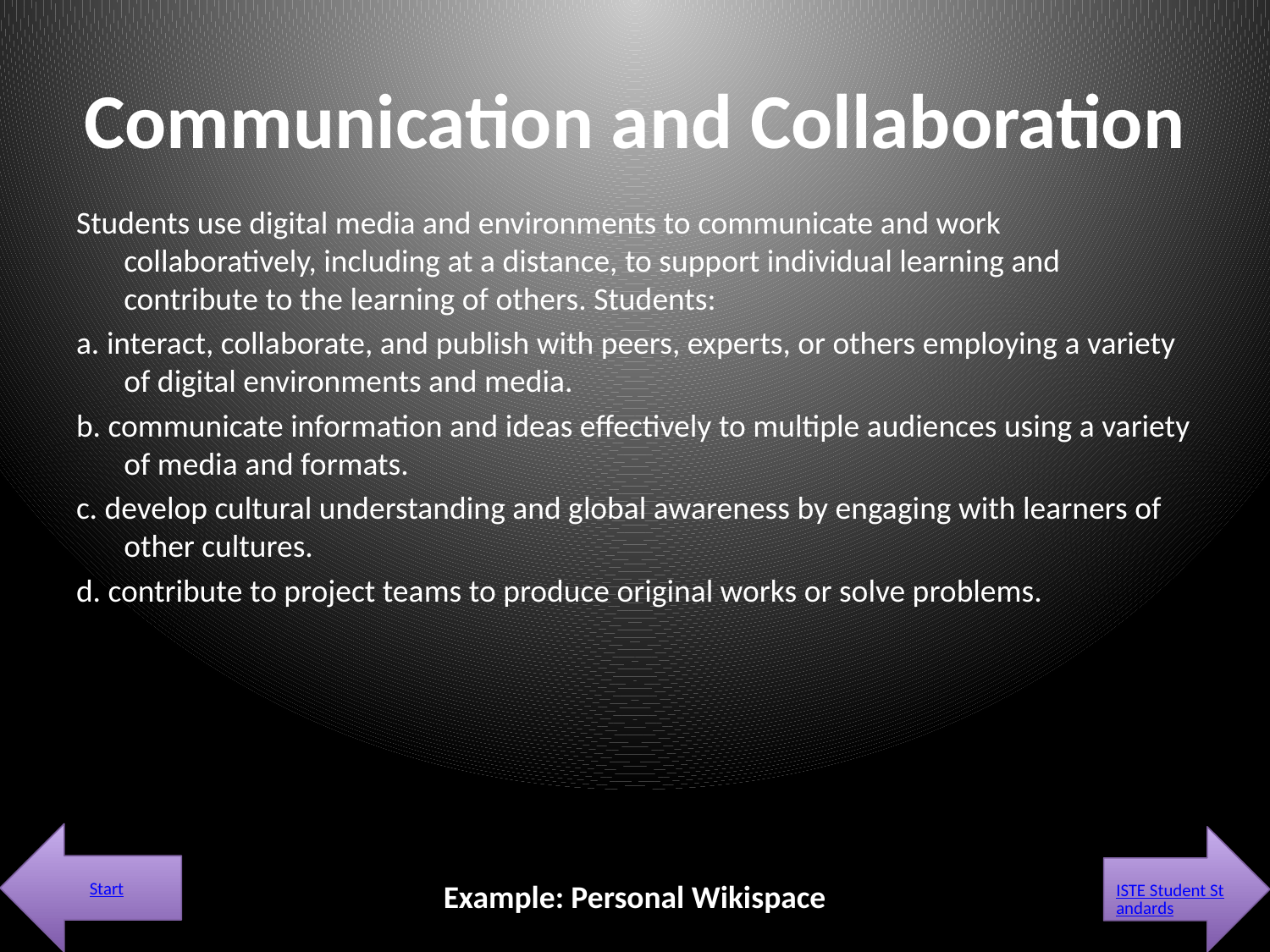

# Communication and Collaboration
Students use digital media and environments to communicate and work collaboratively, including at a distance, to support individual learning and contribute to the learning of others. Students:
a. interact, collaborate, and publish with peers, experts, or others employing a variety of digital environments and media.
b. communicate information and ideas effectively to multiple audiences using a variety of media and formats.
c. develop cultural understanding and global awareness by engaging with learners of other cultures.
d. contribute to project teams to produce original works or solve problems.
Start
ISTE Student Standards
Example: Personal Wikispace